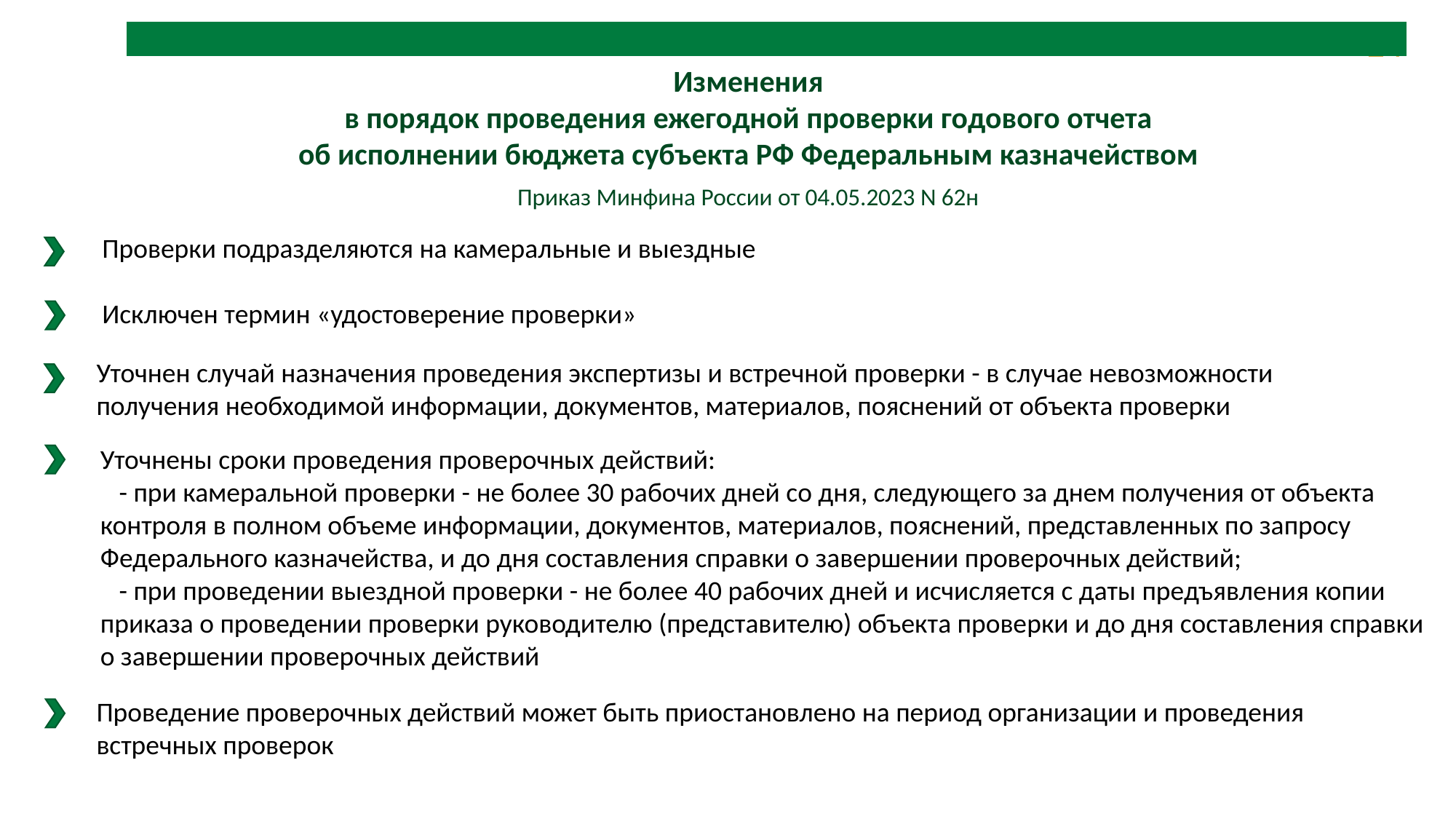

Изменения
в порядок проведения ежегодной проверки годового отчета
об исполнении бюджета субъекта РФ Федеральным казначейством

Приказ Минфина России от 04.05.2023 N 62н

Проверки подразделяются на камеральные и выездные

Исключен термин «удостоверение проверки»

Уточнен случай назначения проведения экспертизы и встречной проверки - в случае невозможности получения необходимой информации, документов, материалов, пояснений от объекта проверки

Уточнены сроки проведения проверочных действий:
   - при камеральной проверки - не более 30 рабочих дней со дня, следующего за днем получения от объекта контроля в полном объеме информации, документов, материалов, пояснений, представленных по запросу Федерального казначейства, и до дня составления справки о завершении проверочных действий;
   - при проведении выездной проверки - не более 40 рабочих дней и исчисляется с даты предъявления копии приказа о проведении проверки руководителю (представителю) объекта проверки и до дня составления справки о завершении проверочных действий

Проведение проверочных действий может быть приостановлено на период организации и проведения встречных проверок